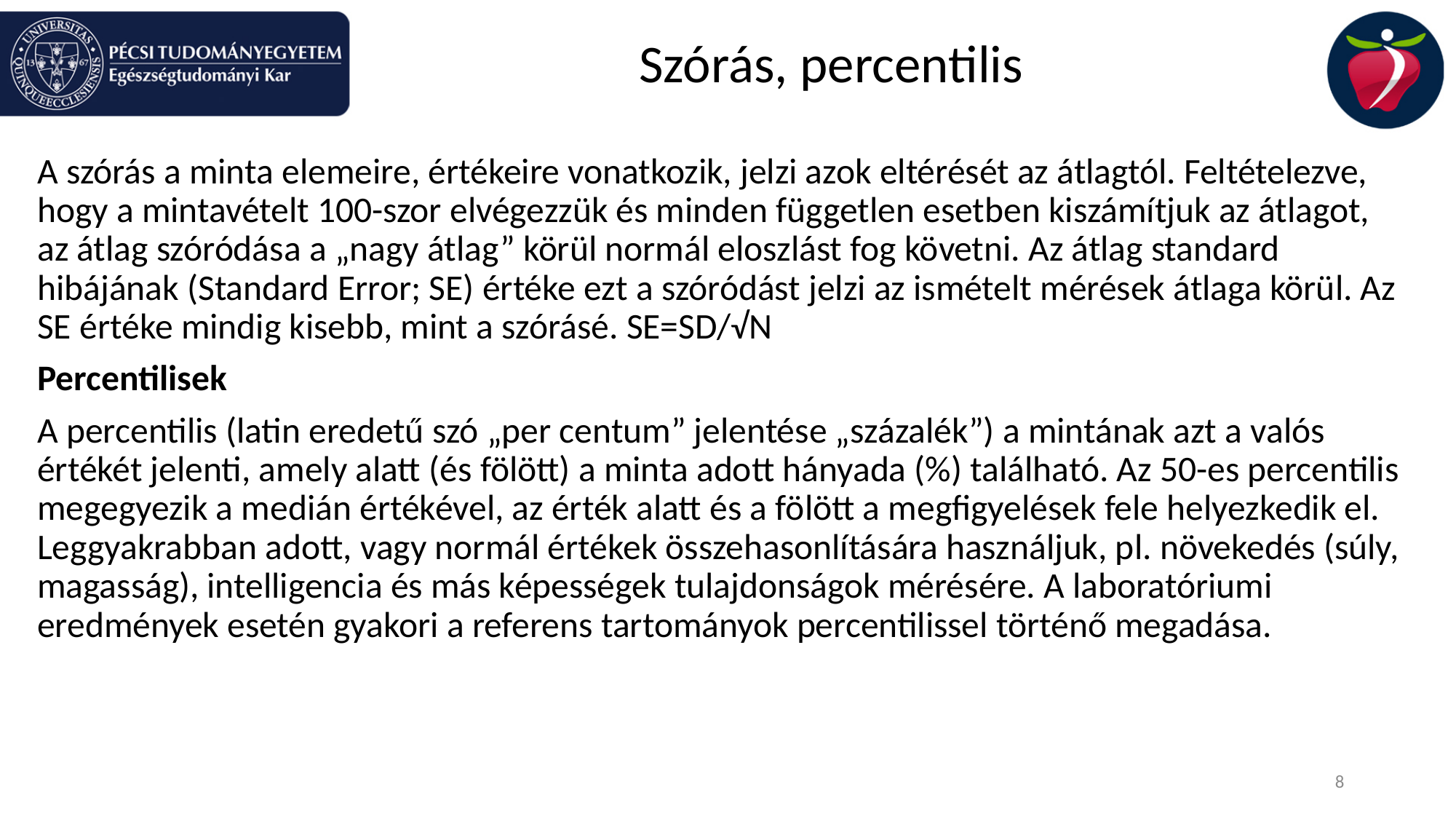

# Szórás, percentilis
A szórás a minta elemeire, értékeire vonatkozik, jelzi azok eltérését az átlagtól. Feltételezve, hogy a mintavételt 100-szor elvégezzük és minden független esetben kiszámítjuk az átlagot, az átlag szóródása a „nagy átlag” körül normál eloszlást fog követni. Az átlag standard hibájának (Standard Error; SE) értéke ezt a szóródást jelzi az ismételt mérések átlaga körül. Az SE értéke mindig kisebb, mint a szórásé. SE=SD/√N
Percentilisek
A percentilis (latin eredetű szó „per centum” jelentése „százalék”) a mintának azt a valós értékét jelenti, amely alatt (és fölött) a minta adott hányada (%) található. Az 50-es percentilis megegyezik a medián értékével, az érték alatt és a fölött a megfigyelések fele helyezkedik el. Leggyakrabban adott, vagy normál értékek összehasonlítására használjuk, pl. növekedés (súly, magasság), intelligencia és más képességek tulajdonságok mérésére. A laboratóriumi eredmények esetén gyakori a referens tartományok percentilissel történő megadása.

8